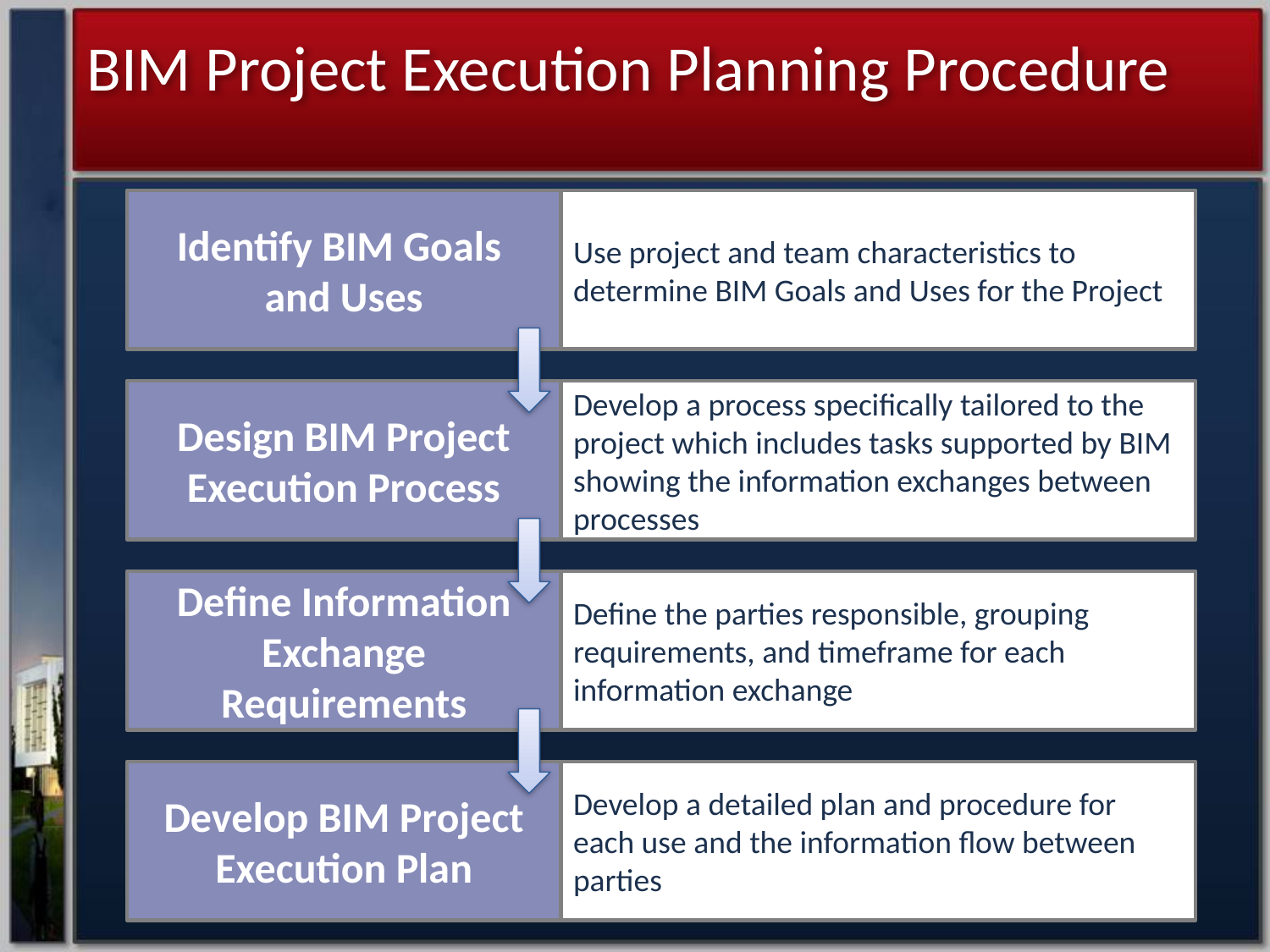

BIM Project Execution Planning Procedure
Identify BIM Goals
and Uses
Use project and team characteristics to determine BIM Goals and Uses for the Project

Design BIM Project Execution Process
Develop a process specifically tailored to the project which includes tasks supported by BIM showing the information exchanges between processes

Define Information Exchange Requirements
Define the parties responsible, grouping requirements, and timeframe for each information exchange

Develop BIM Project Execution Plan
Develop a detailed plan and procedure for each use and the information flow between parties